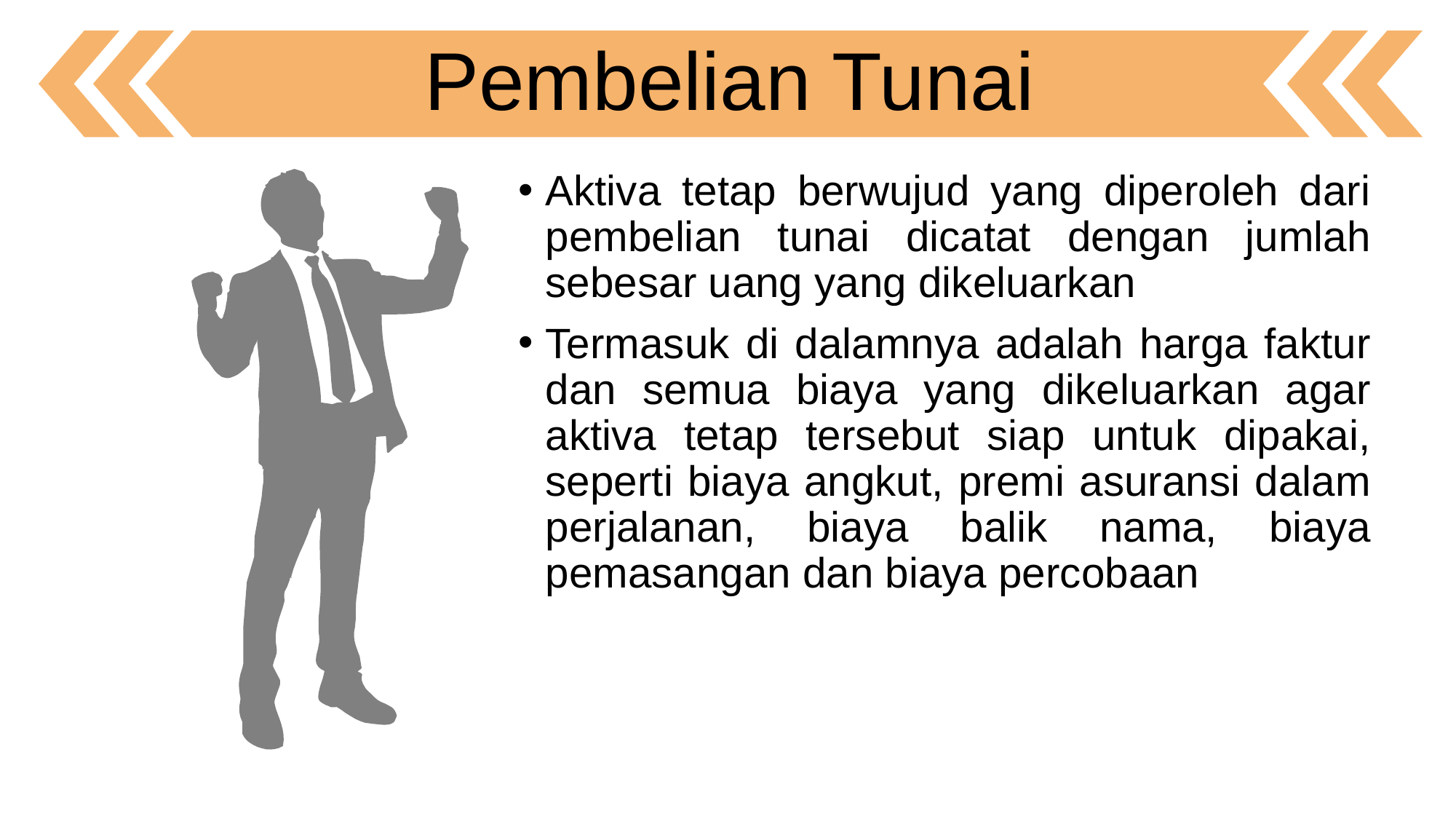

Pembelian Tunai
Aktiva tetap berwujud yang diperoleh dari pembelian tunai dicatat dengan jumlah sebesar uang yang dikeluarkan
Termasuk di dalamnya adalah harga faktur dan semua biaya yang dikeluarkan agar aktiva tetap tersebut siap untuk dipakai, seperti biaya angkut, premi asuransi dalam perjalanan, biaya balik nama, biaya pemasangan dan biaya percobaan